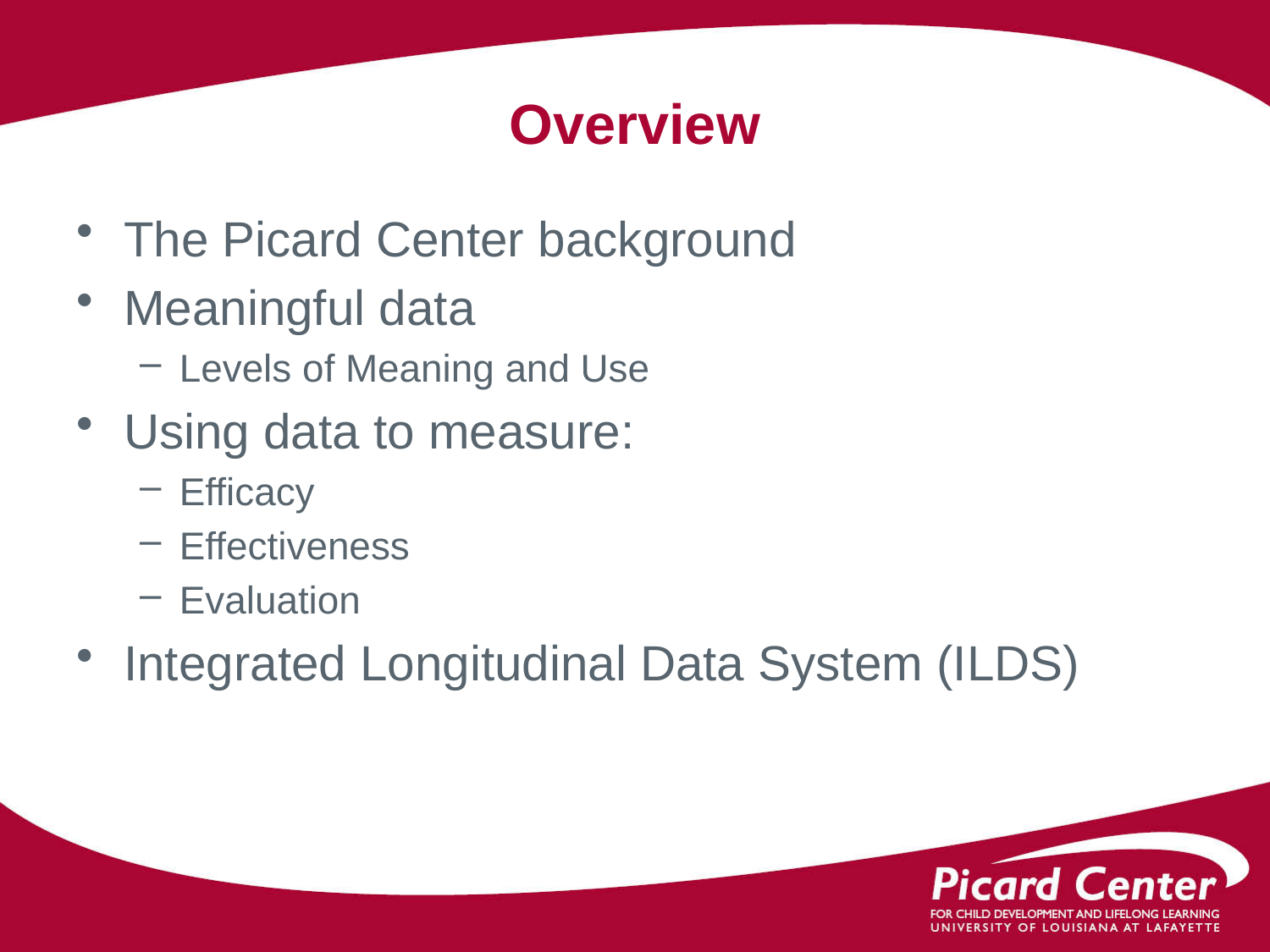

# Overview
The Picard Center background
Meaningful data
Levels of Meaning and Use
Using data to measure:
Efficacy
Effectiveness
Evaluation
Integrated Longitudinal Data System (ILDS)